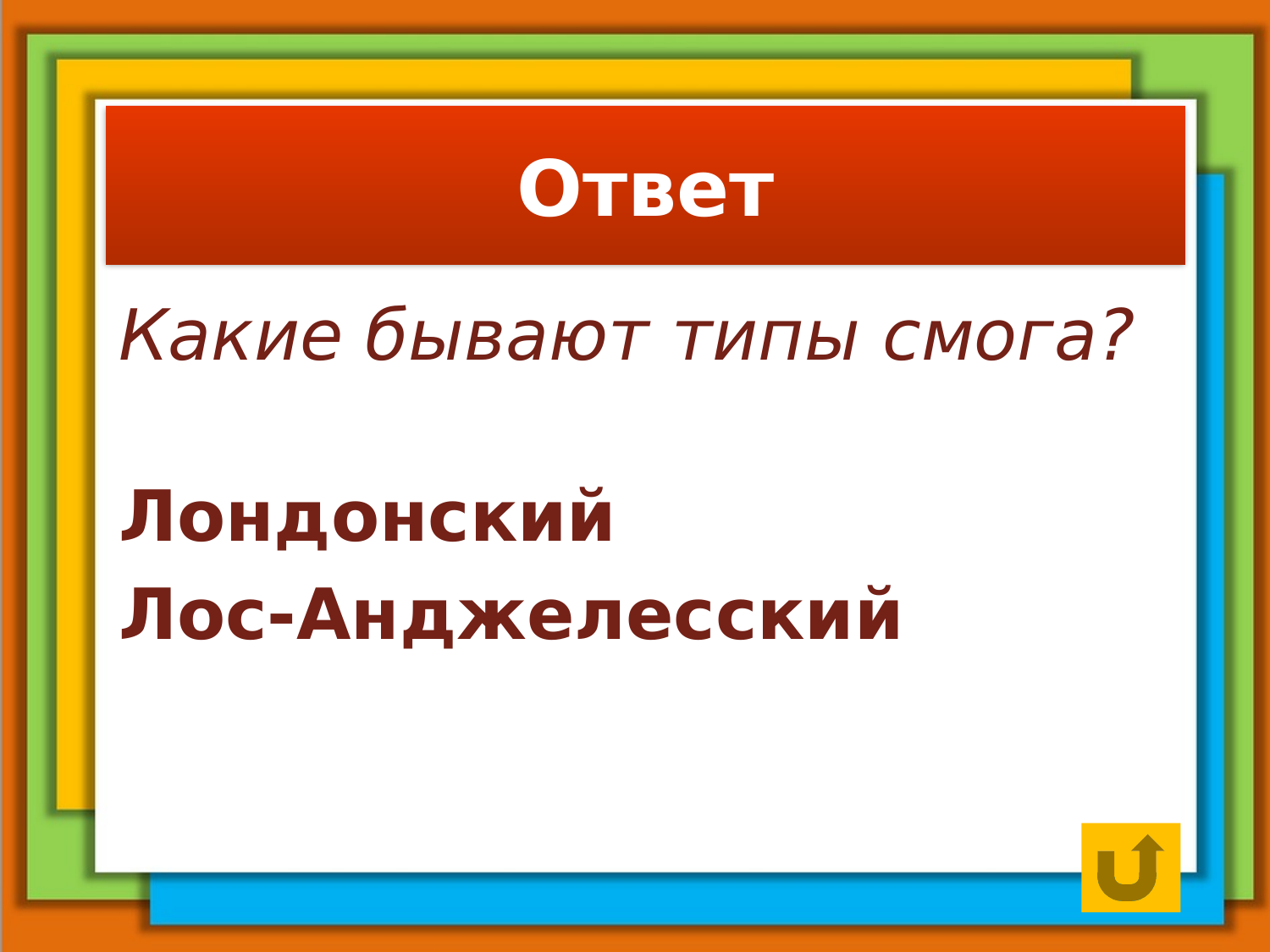

# Ответ
Какие бывают типы смога?

Лондонский
Лос-Анджелесский